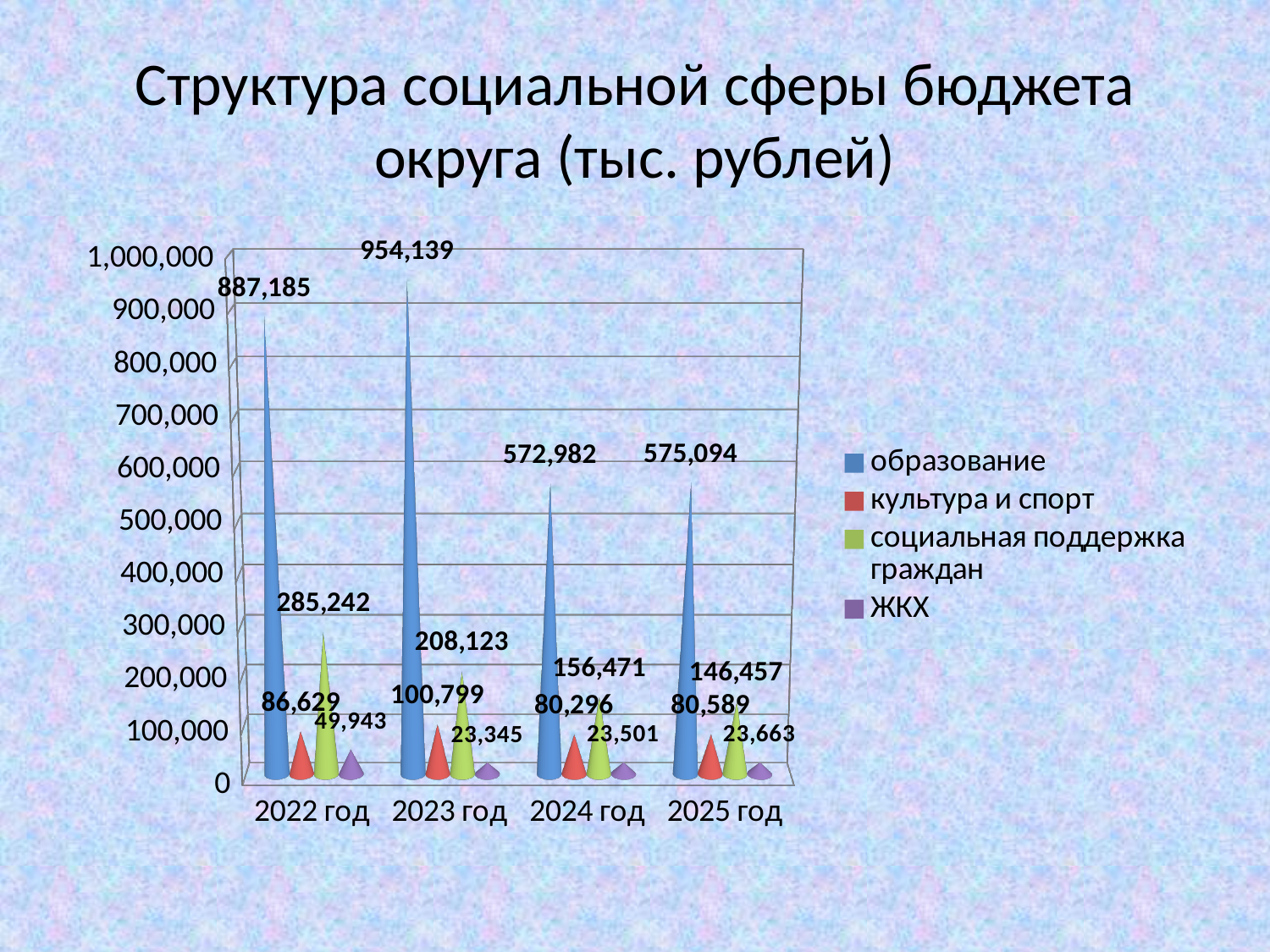

# Структура социальной сферы бюджета округа (тыс. рублей)

[unsupported chart]